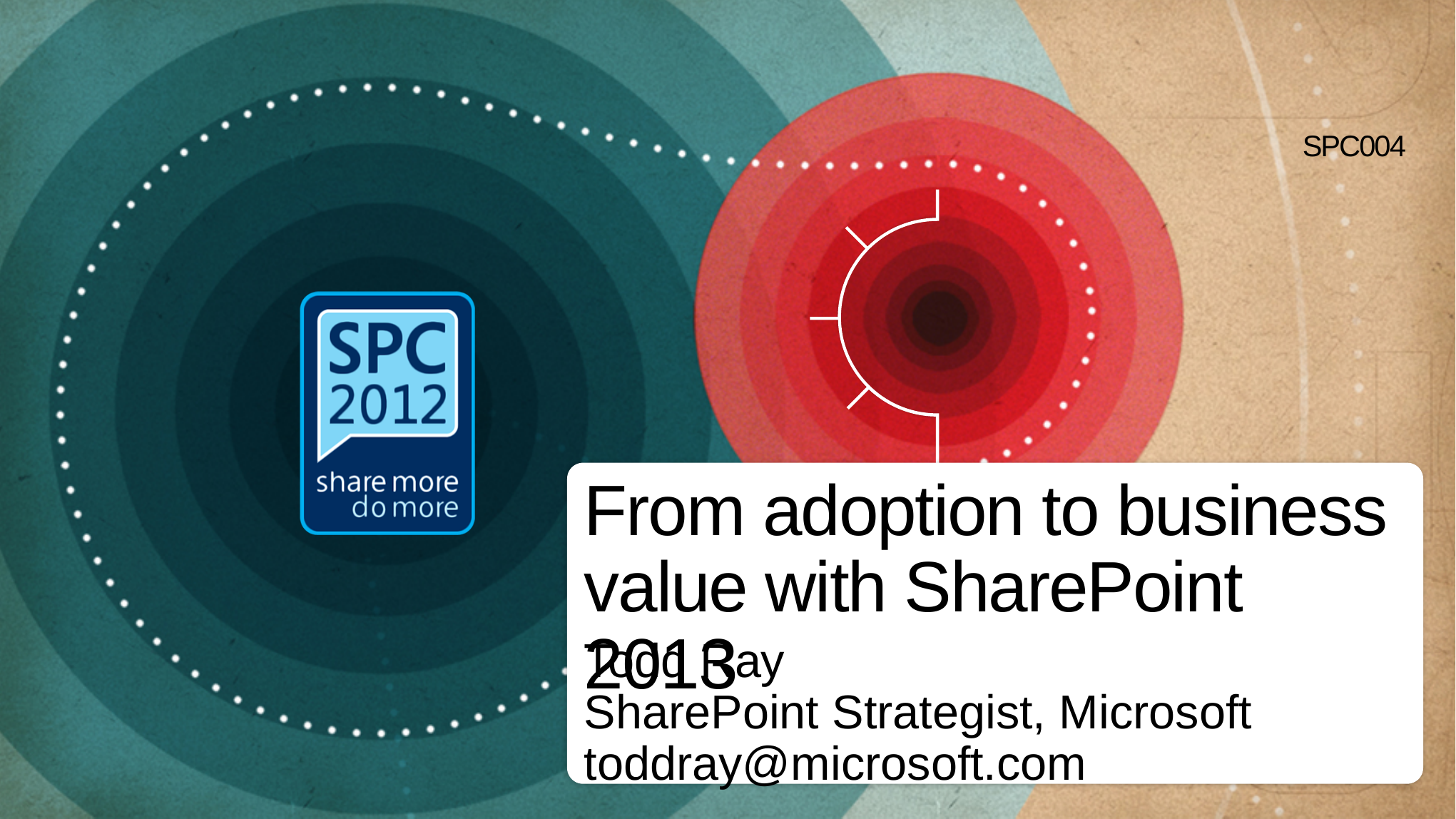

SPC004
# From adoption to business value with SharePoint 2013
Todd Ray
SharePoint Strategist, Microsoft
toddray@microsoft.com